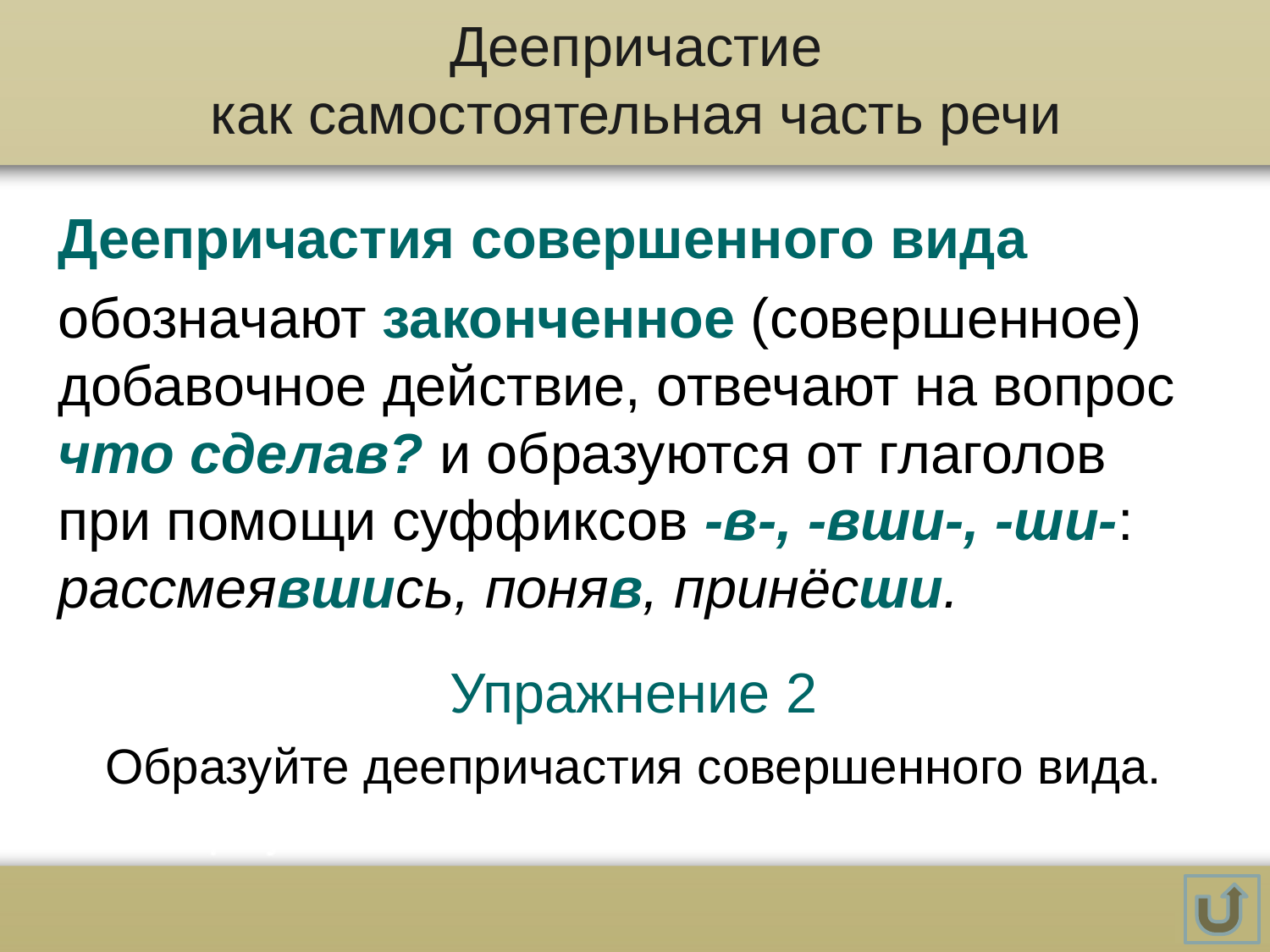

# Деепричастие как самостоятельная часть речи
Деепричастия совершенного вида
обозначают законченное (совершенное) добавочное действие, отвечают на вопрос что сделав? и образуются от глаголов при помощи суффиксов -в-, -вши-, -ши-: рассмеявшись, поняв, принёсши.

Упражнение 2
Образуйте деепричастия совершенного вида.